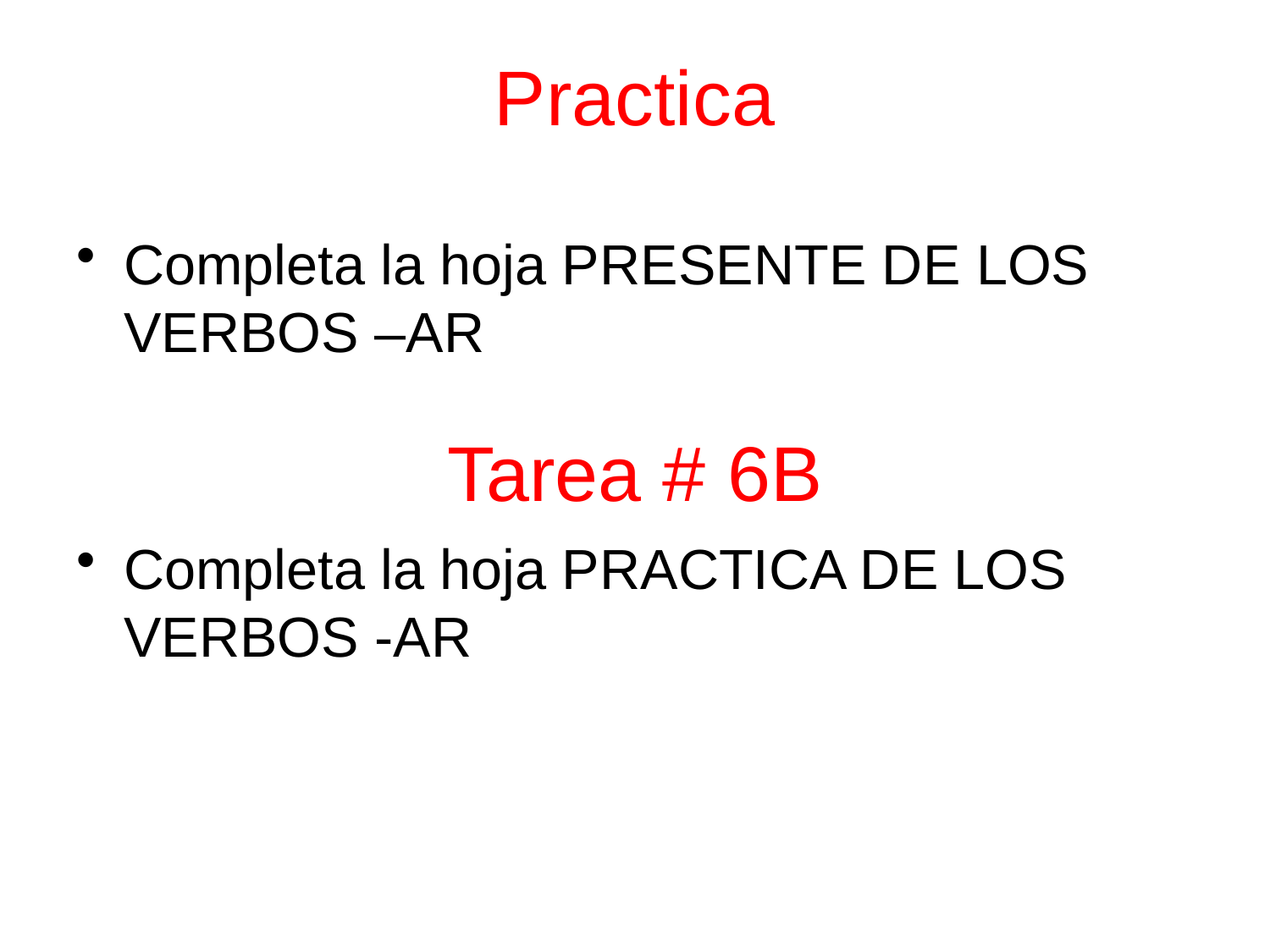

Practica
Completa la hoja PRESENTE DE LOS VERBOS –AR

Completa la hoja PRACTICA DE LOS VERBOS -AR

# Tarea # 6B